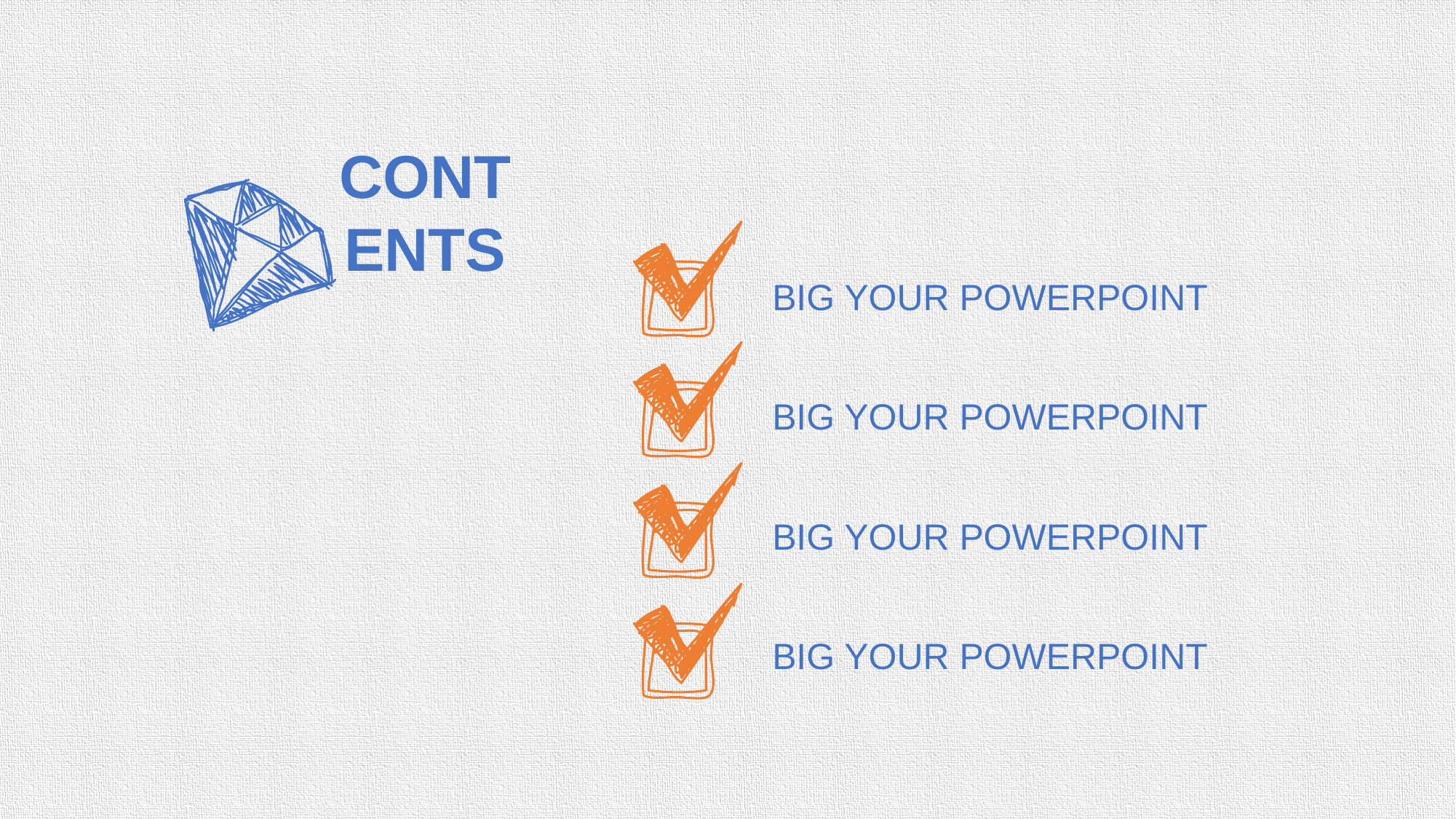

CONT
ENTS

BIG YOUR POWERPOINT

BIG YOUR POWERPOINT

BIG YOUR POWERPOINT

BIG YOUR POWERPOINT